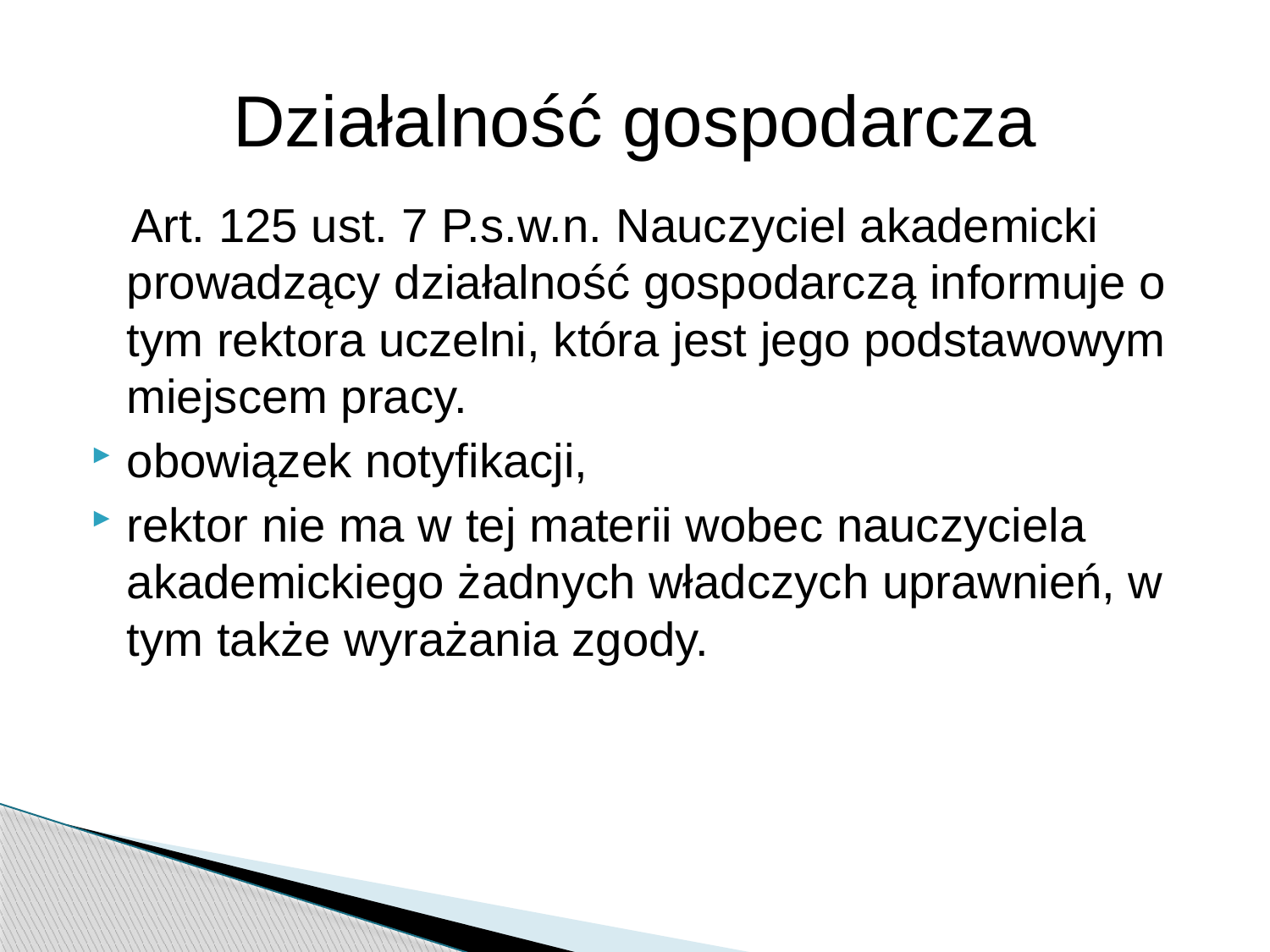

# Działalność gospodarcza
   Art. 125 ust. 7 P.s.w.n. Nauczyciel akademicki prowadzący działalność gospodarczą informuje o tym rektora uczelni, która jest jego podstawowym miejscem pracy.
obowiązek notyfikacji,
rektor nie ma w tej materii wobec nauczyciela akademickiego żadnych władczych uprawnień, w tym także wyrażania zgody.